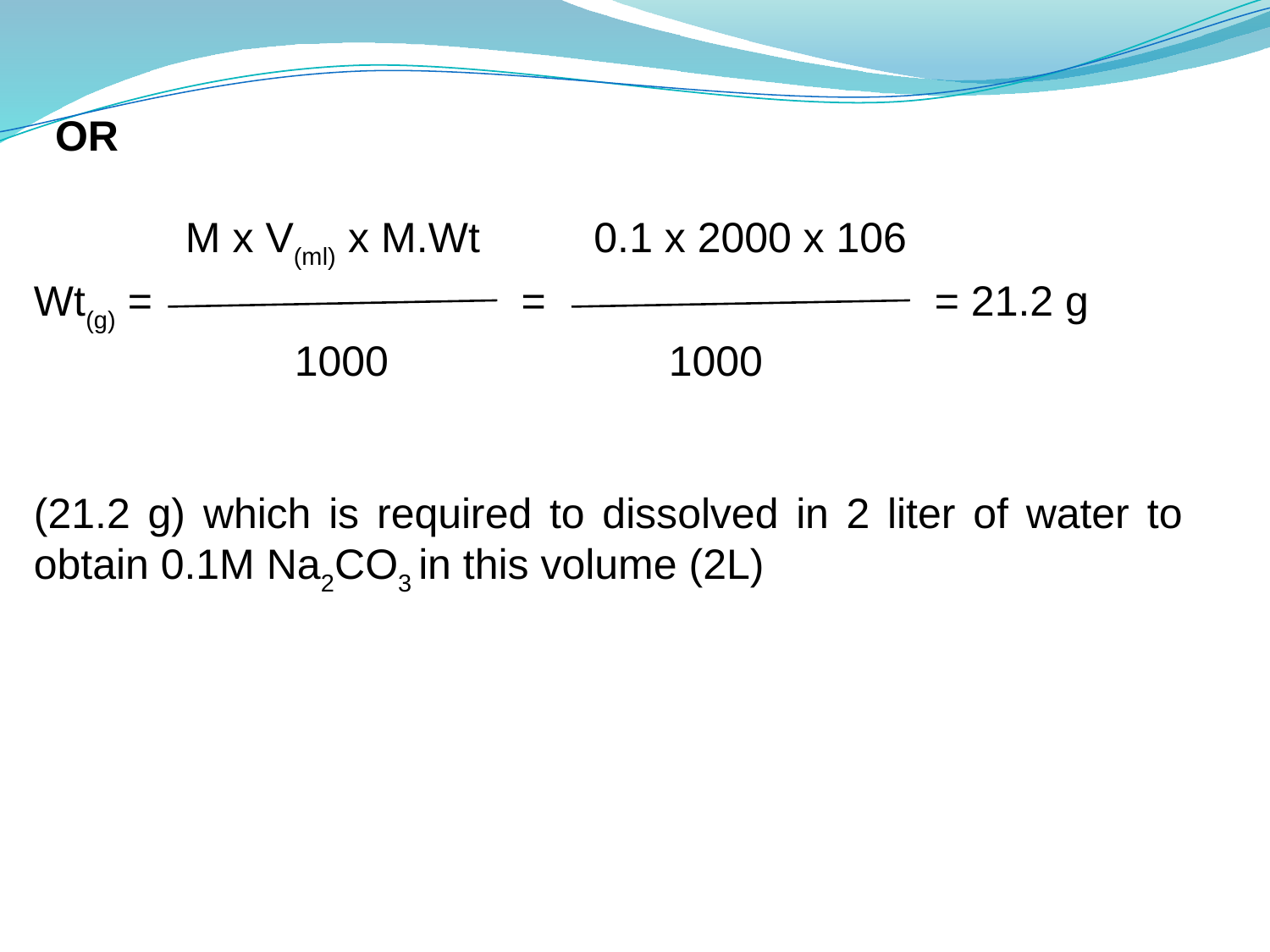

OR

           M x V(ml) x M.Wt	        0.1 x 2000 x 106

Wt(g) = 		         = 			 = 21.2 g
                      1000			1000

(21.2 g) which is required to dissolved in 2 liter of water to obtain 0.1M Na2CO3 in this volume (2L)